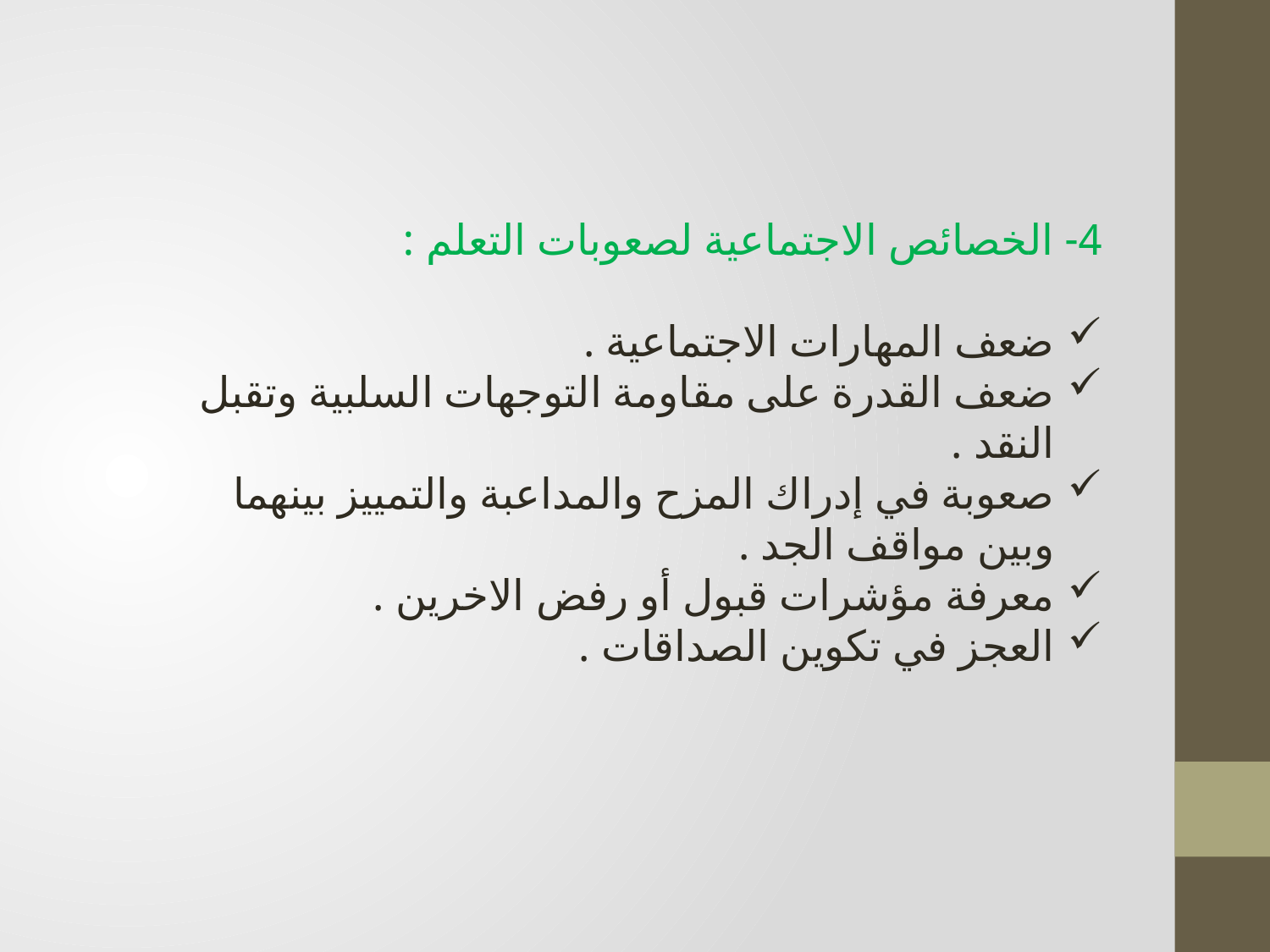

4- الخصائص الاجتماعية لصعوبات التعلم :

ضعف المهارات الاجتماعية .
ضعف القدرة على مقاومة التوجهات السلبية وتقبل النقد .
صعوبة في إدراك المزح والمداعبة والتمييز بينهما وبين مواقف الجد .
معرفة مؤشرات قبول أو رفض الاخرين .
العجز في تكوين الصداقات .